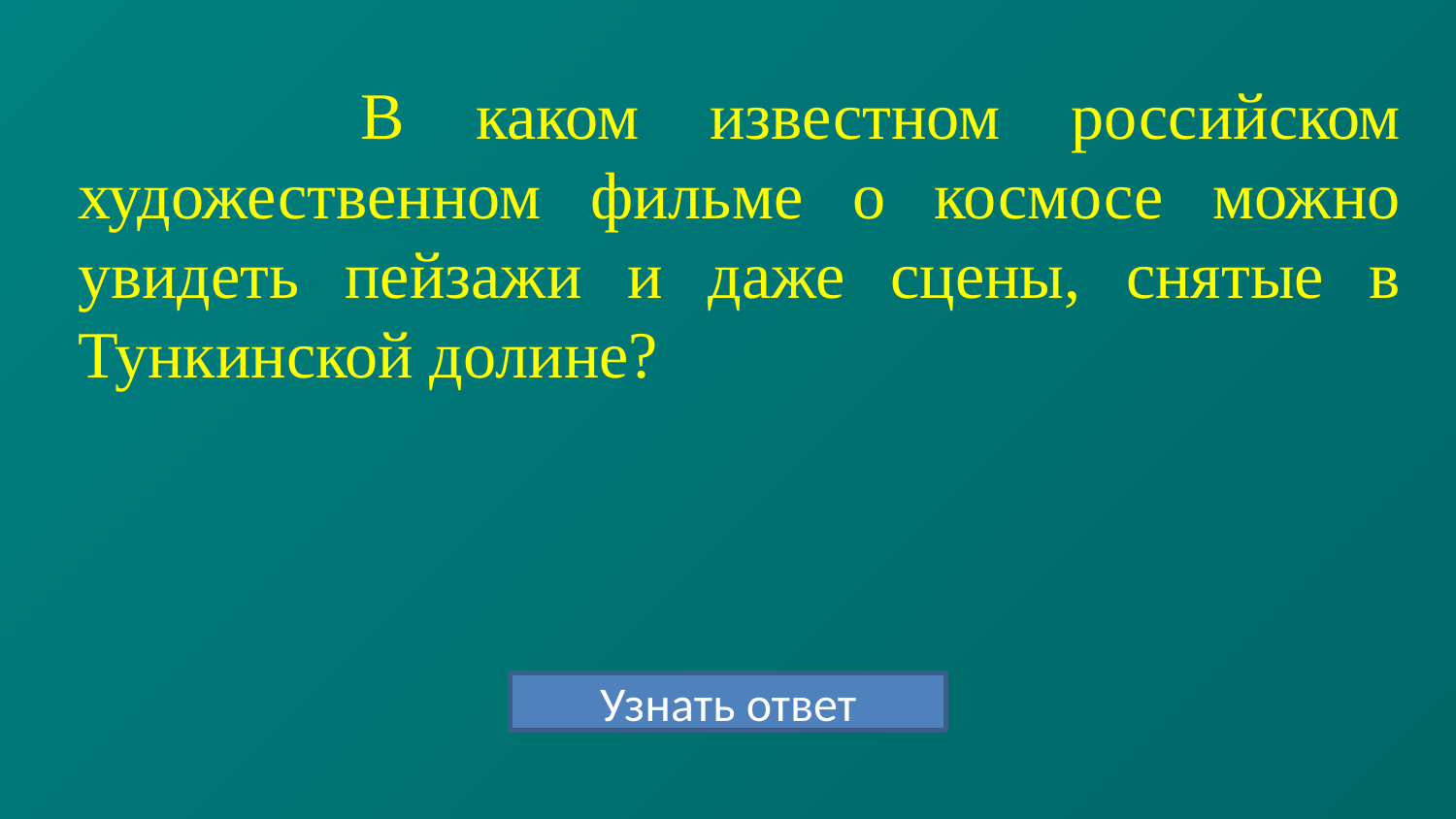

# В каком известном российском художественном фильме о космосе можно увидеть пейзажи и даже сцены, снятые в Тункинской долине?